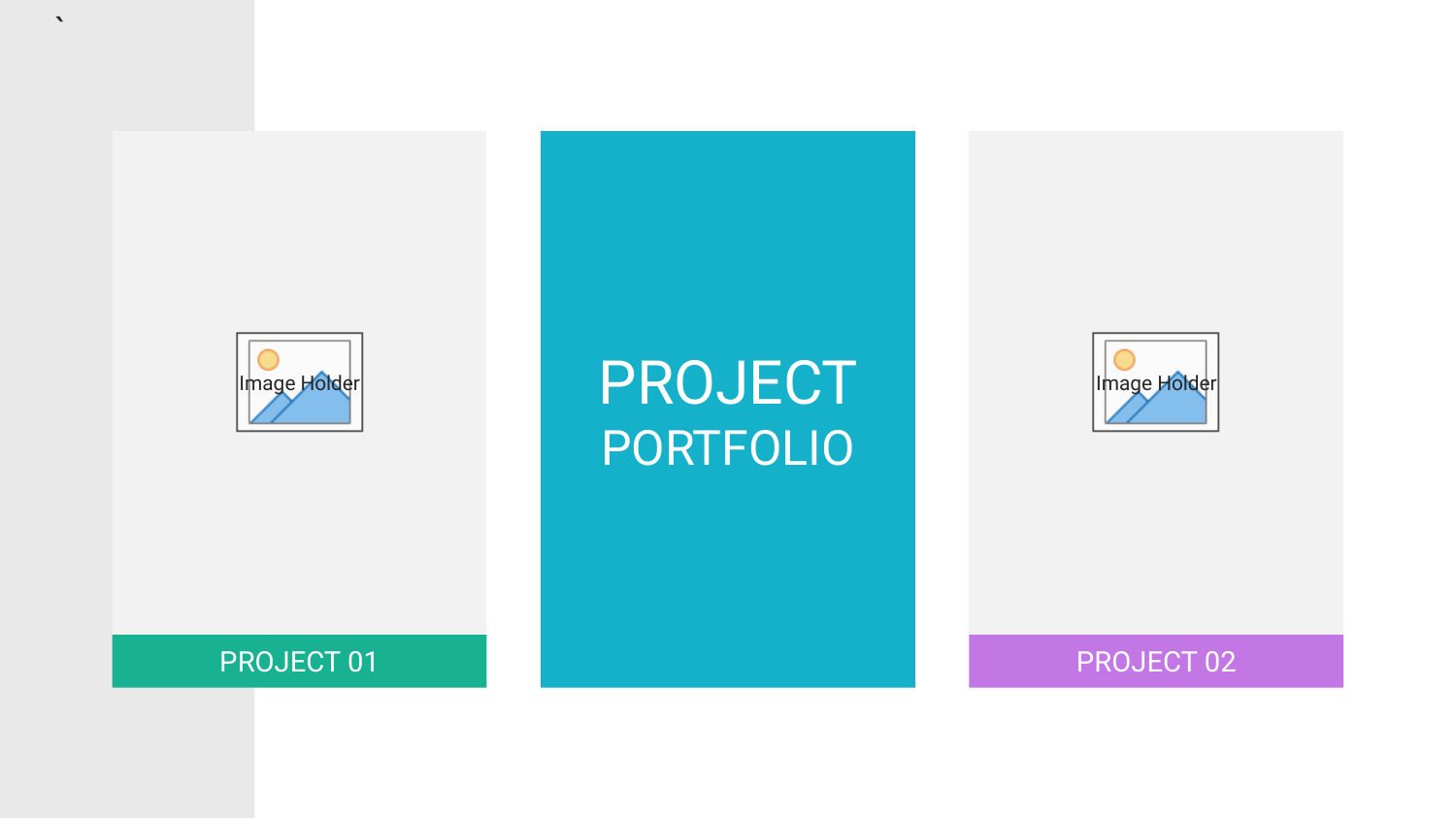

`

PROJECT PORTFOLIO

PROJECT 01
PROJECT 02